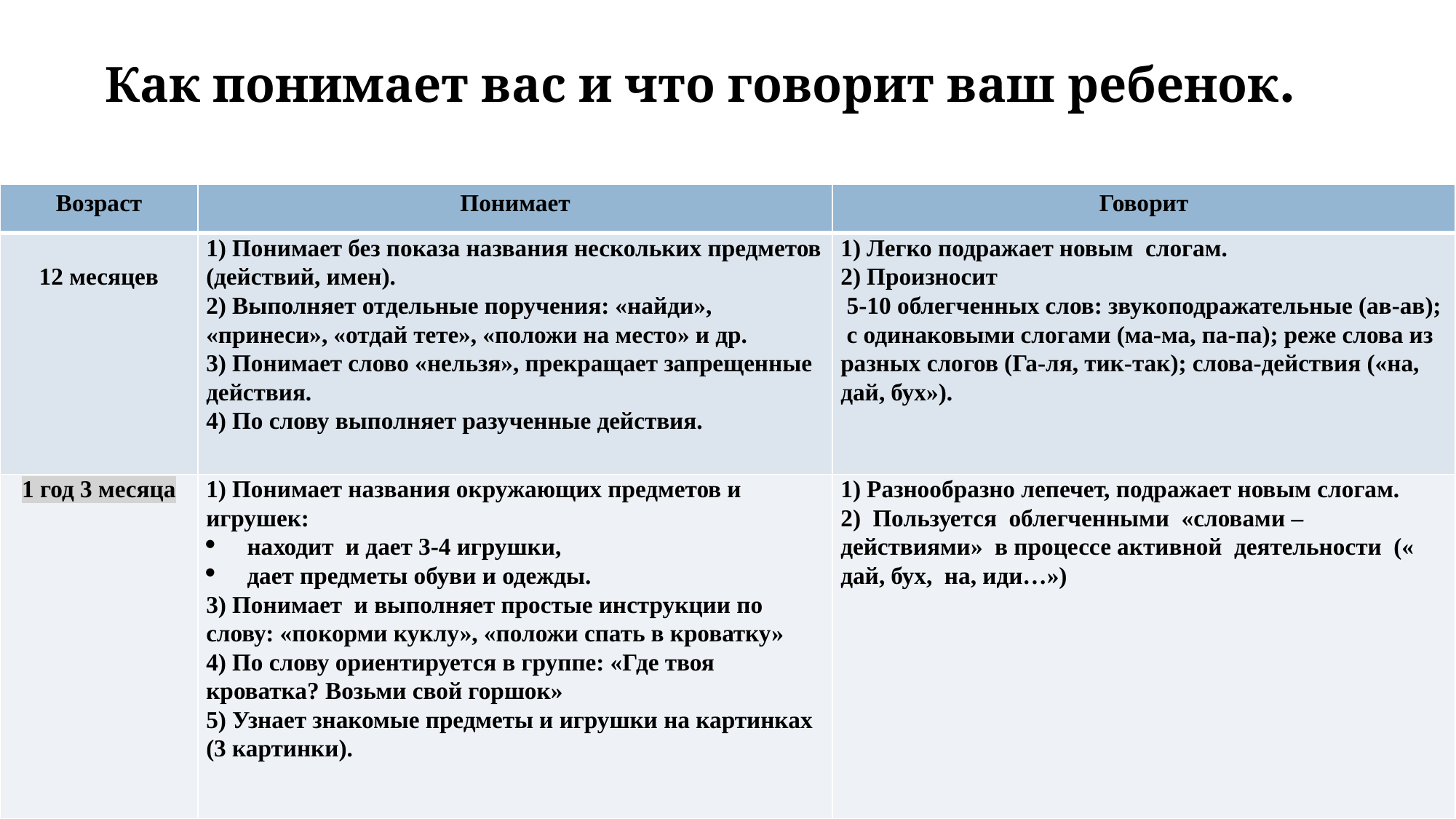

# Как понимает вас и что говорит ваш ребенок.
| Возраст | Понимает | Говорит |
| --- | --- | --- |
| 12 месяцев | 1) Понимает без показа названия нескольких предметов (действий, имен). 2) Выполняет отдельные поручения: «найди», «принеси», «отдай тете», «положи на место» и др. 3) Понимает слово «нельзя», прекращает запрещенные действия. 4) По слову выполняет разученные действия. | 1) Легко подражает новым слогам. 2) Произносит 5-10 облегченных слов: звукоподражательные (ав-ав); с одинаковыми слогами (ма-ма, па-па); реже слова из разных слогов (Га-ля, тик-так); слова-действия («на, дай, бух»). |
| 1 год 3 месяца | 1) Понимает названия окружающих предметов и игрушек: находит и дает 3-4 игрушки, дает предметы обуви и одежды. 3) Понимает и выполняет простые инструкции по слову: «покорми куклу», «положи спать в кроватку» 4) По слову ориентируется в группе: «Где твоя кроватка? Возьми свой горшок» 5) Узнает знакомые предметы и игрушки на картинках (3 картинки). | 1) Разнообразно лепечет, подражает новым слогам. 2) Пользуется облегченными «словами – действиями» в процессе активной деятельности (« дай, бух, на, иди…») |